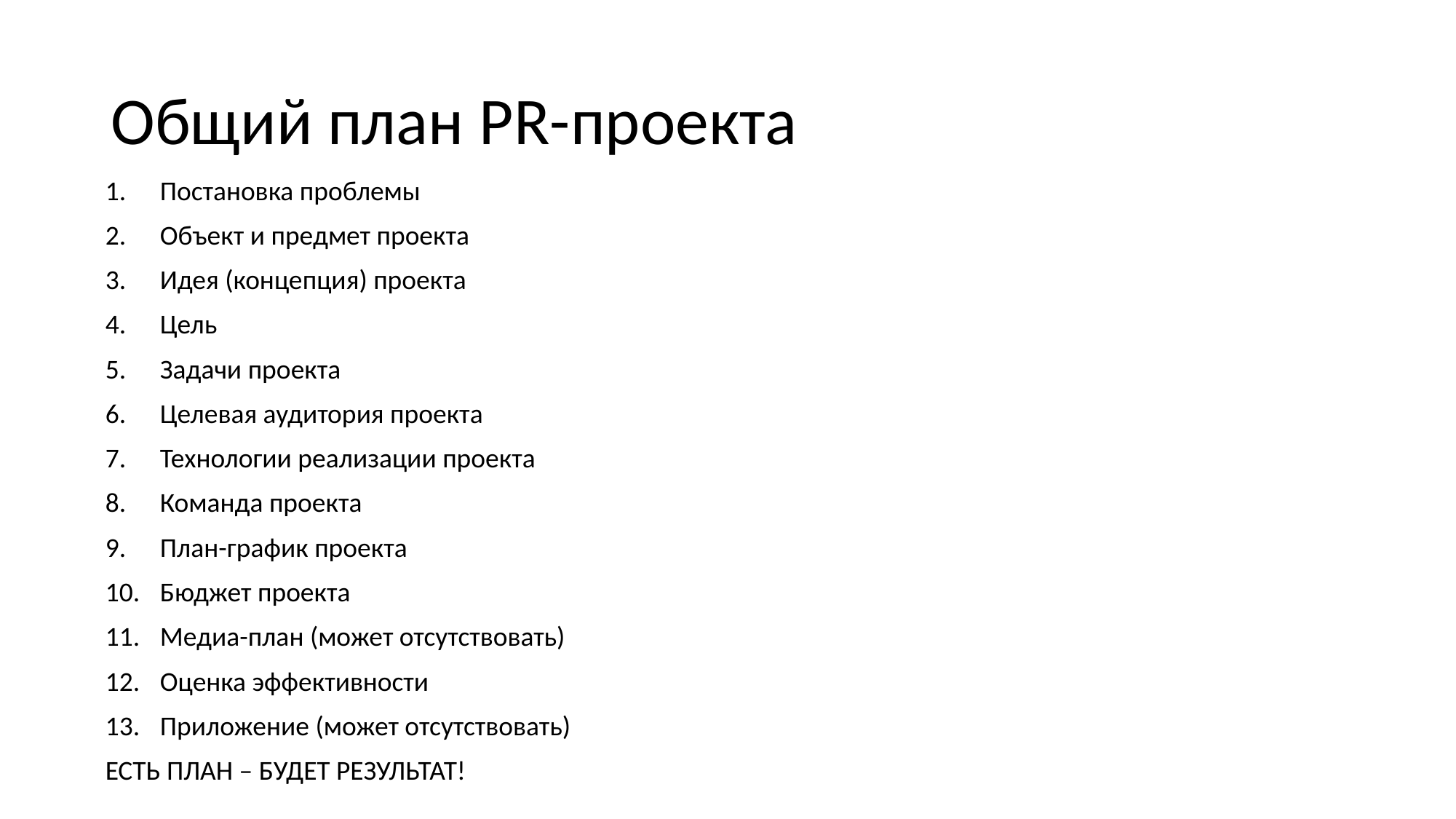

# Общий план PR-проекта
Постановка проблемы
Объект и предмет проекта
Идея (концепция) проекта
Цель
Задачи проекта
Целевая аудитория проекта
Технологии реализации проекта
Команда проекта
План-график проекта
Бюджет проекта
Медиа-план (может отсутствовать)
Оценка эффективности
Приложение (может отсутствовать)
ЕСТЬ ПЛАН – БУДЕТ РЕЗУЛЬТАТ!